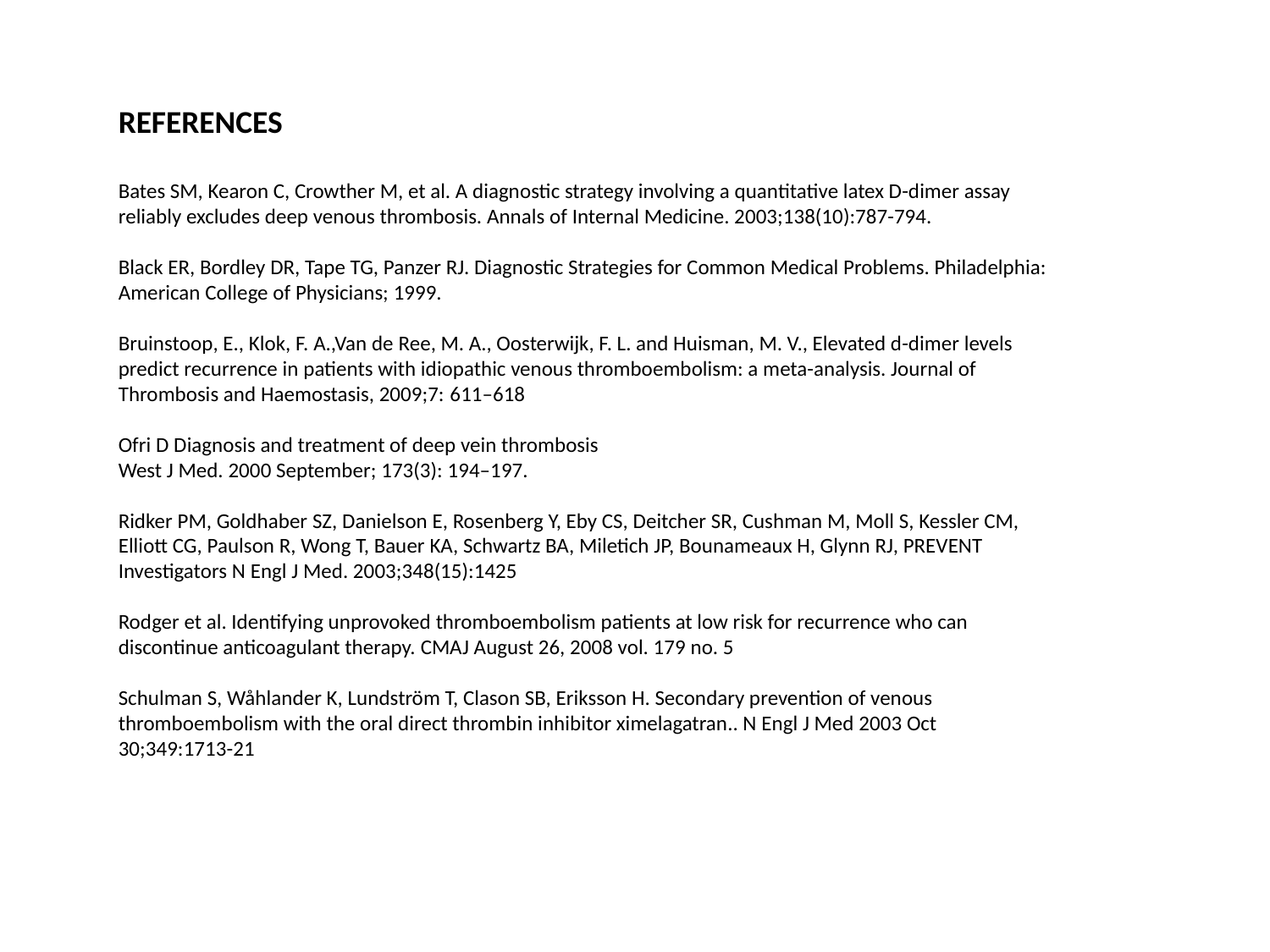

REFERENCES

Bates SM, Kearon C, Crowther M, et al. A diagnostic strategy involving a quantitative latex D-dimer assay reliably excludes deep venous thrombosis. Annals of Internal Medicine. 2003;138(10):787-794.

Black ER, Bordley DR, Tape TG, Panzer RJ. Diagnostic Strategies for Common Medical Problems. Philadelphia: American College of Physicians; 1999.

Bruinstoop, E., Klok, F. A.,Van de Ree, M. A., Oosterwijk, F. L. and Huisman, M. V., Elevated d-dimer levels predict recurrence in patients with idiopathic venous thromboembolism: a meta-analysis. Journal of Thrombosis and Haemostasis, 2009;7: 611–618

Ofri D Diagnosis and treatment of deep vein thrombosis
West J Med. 2000 September; 173(3): 194–197.

Ridker PM, Goldhaber SZ, Danielson E, Rosenberg Y, Eby CS, Deitcher SR, Cushman M, Moll S, Kessler CM, Elliott CG, Paulson R, Wong T, Bauer KA, Schwartz BA, Miletich JP, Bounameaux H, Glynn RJ, PREVENT Investigators N Engl J Med. 2003;348(15):1425

Rodger et al. Identifying unprovoked thromboembolism patients at low risk for recurrence who can discontinue anticoagulant therapy. CMAJ August 26, 2008 vol. 179 no. 5

Schulman S, Wåhlander K, Lundström T, Clason SB, Eriksson H. Secondary prevention of venous thromboembolism with the oral direct thrombin inhibitor ximelagatran.. N Engl J Med 2003 Oct 30;349:1713-21